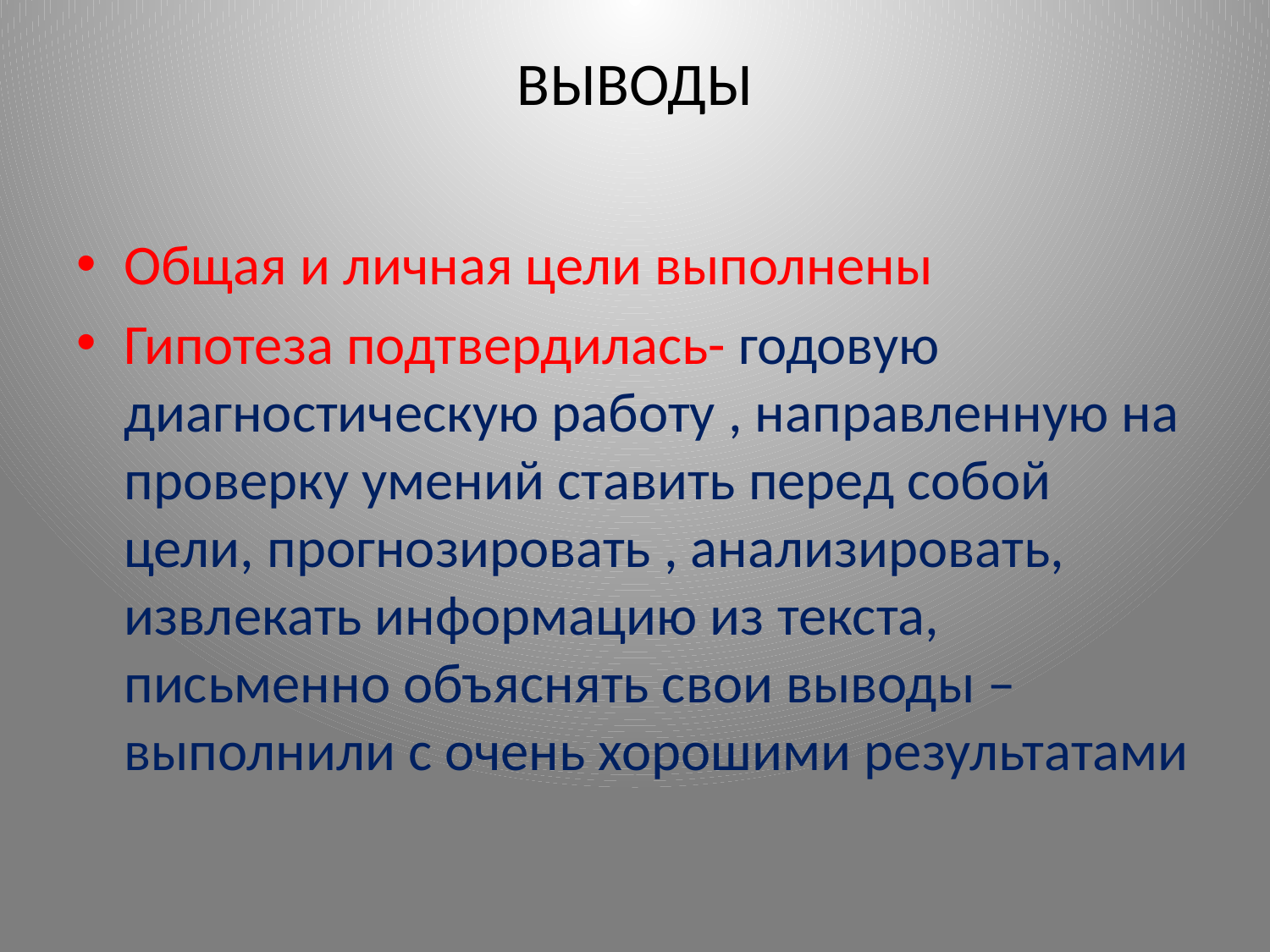

# ВЫВОДЫ
Общая и личная цели выполнены
Гипотеза подтвердилась- годовую диагностическую работу , направленную на проверку умений ставить перед собой цели, прогнозировать , анализировать, извлекать информацию из текста, письменно объяснять свои выводы – выполнили с очень хорошими результатами